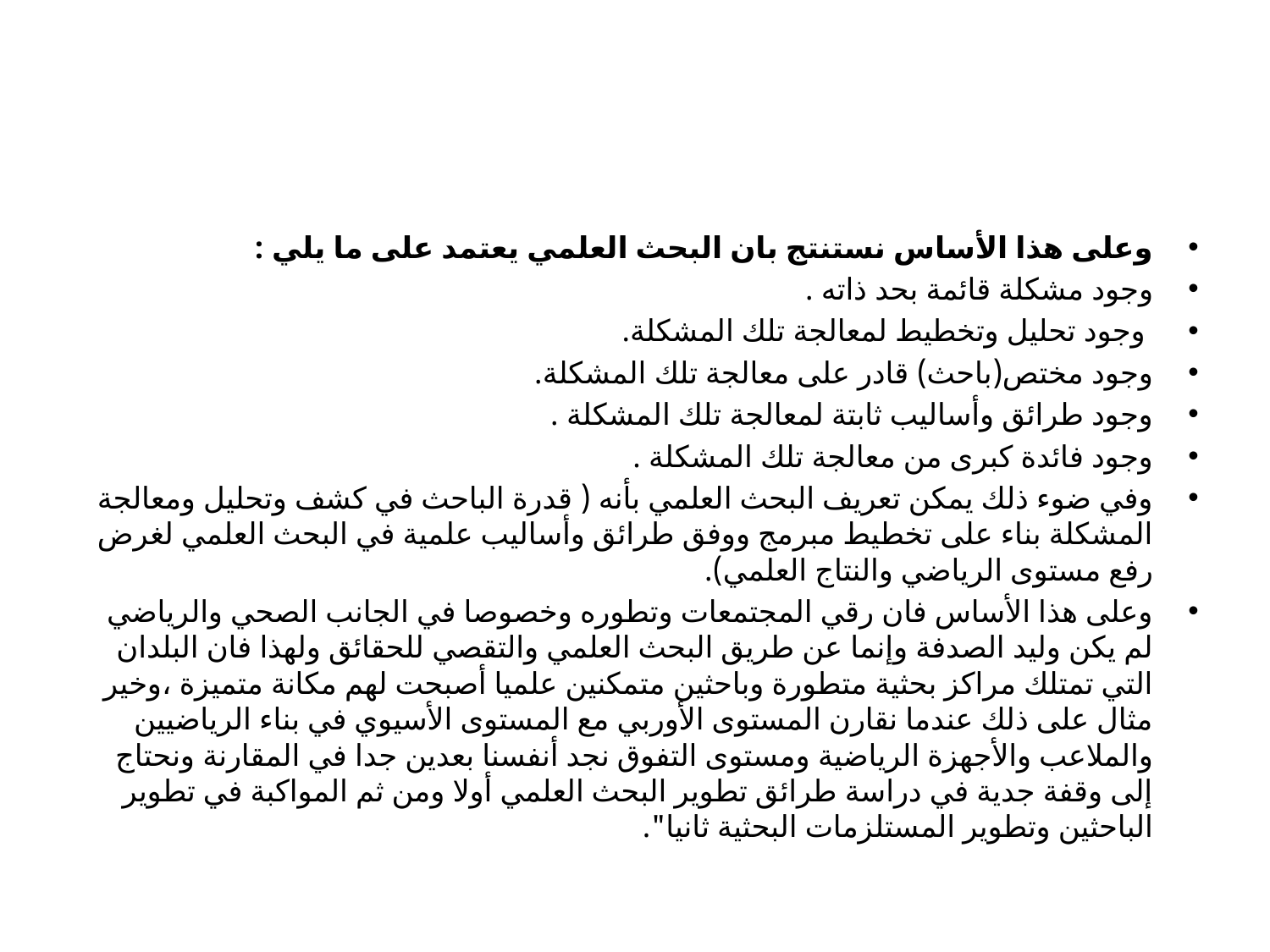

وعلى هذا الأساس نستنتج بان البحث العلمي يعتمد على ما يلي :
وجود مشكلة قائمة بحد ذاته .
 وجود تحليل وتخطيط لمعالجة تلك المشكلة.
وجود مختص(باحث) قادر على معالجة تلك المشكلة.
وجود طرائق وأساليب ثابتة لمعالجة تلك المشكلة .
وجود فائدة كبرى من معالجة تلك المشكلة .
وفي ضوء ذلك يمكن تعريف البحث العلمي بأنه ( قدرة الباحث في كشف وتحليل ومعالجة المشكلة بناء على تخطيط مبرمج ووفق طرائق وأساليب علمية في البحث العلمي لغرض رفع مستوى الرياضي والنتاج العلمي).
وعلى هذا الأساس فان رقي المجتمعات وتطوره وخصوصا في الجانب الصحي والرياضي لم يكن وليد الصدفة وإنما عن طريق البحث العلمي والتقصي للحقائق ولهذا فان البلدان التي تمتلك مراكز بحثية متطورة وباحثين متمكنين علميا أصبحت لهم مكانة متميزة ،وخير مثال على ذلك عندما نقارن المستوى الأوربي مع المستوى الأسيوي في بناء الرياضيين والملاعب والأجهزة الرياضية ومستوى التفوق نجد أنفسنا بعدين جدا في المقارنة ونحتاج إلى وقفة جدية في دراسة طرائق تطوير البحث العلمي أولا ومن ثم المواكبة في تطوير الباحثين وتطوير المستلزمات البحثية ثانيا".